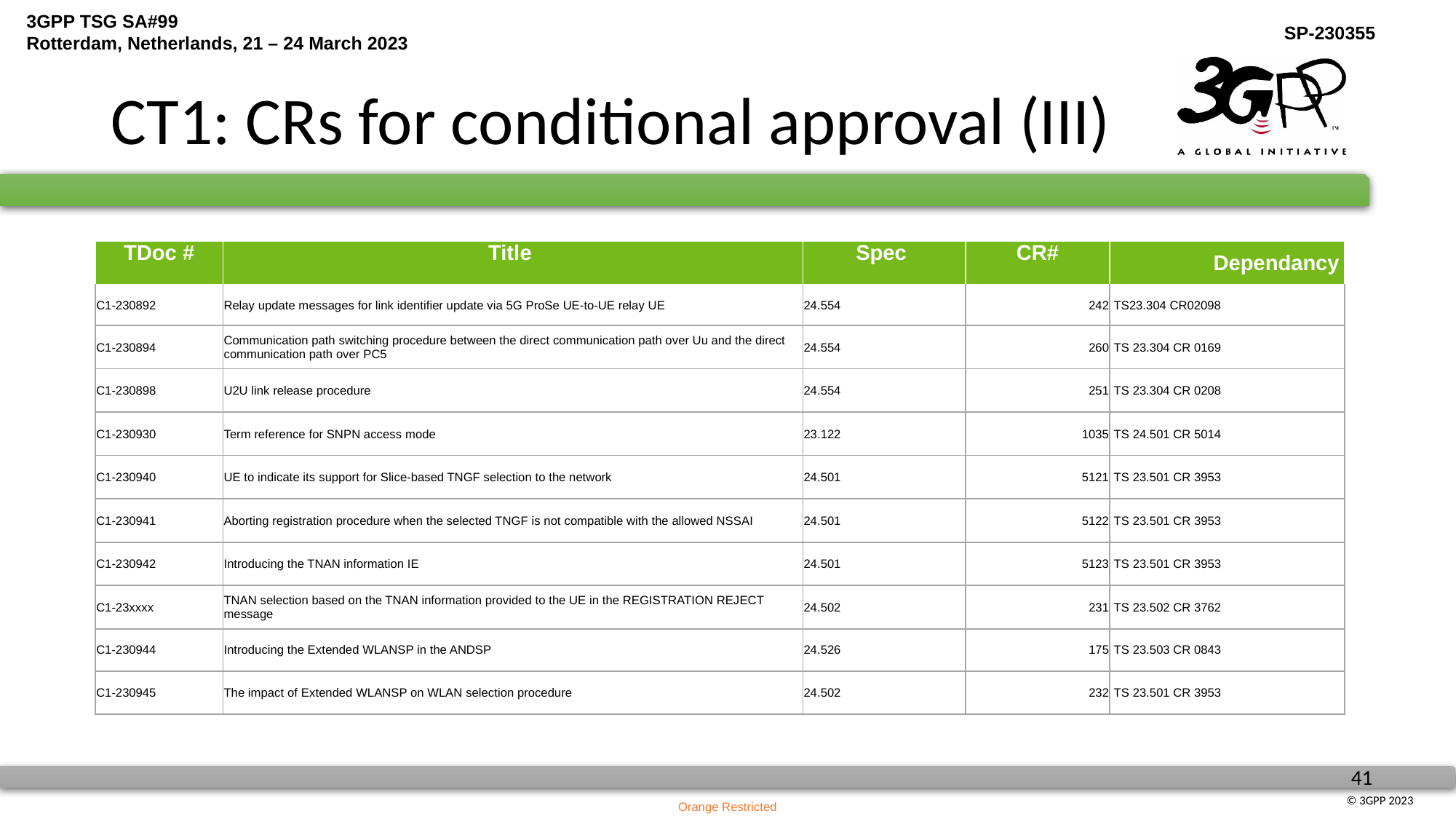

# CT1: CRs for conditional approval (III)
| TDoc # | Title | Spec | CR# | Dependancy |
| --- | --- | --- | --- | --- |
| C1-230892 | Relay update messages for link identifier update via 5G ProSe UE-to-UE relay UE | 24.554 | 242 | TS23.304 CR02098 |
| C1-230894 | Communication path switching procedure between the direct communication path over Uu and the direct communication path over PC5 | 24.554 | 260 | TS 23.304 CR 0169 |
| C1-230898 | U2U link release procedure | 24.554 | 251 | TS 23.304 CR 0208 |
| C1-230930 | Term reference for SNPN access mode | 23.122 | 1035 | TS 24.501 CR 5014 |
| C1-230940 | UE to indicate its support for Slice-based TNGF selection to the network | 24.501 | 5121 | TS 23.501 CR 3953 |
| C1-230941 | Aborting registration procedure when the selected TNGF is not compatible with the allowed NSSAI | 24.501 | 5122 | TS 23.501 CR 3953 |
| C1-230942 | Introducing the TNAN information IE | 24.501 | 5123 | TS 23.501 CR 3953 |
| C1-23xxxx | TNAN selection based on the TNAN information provided to the UE in the REGISTRATION REJECT message | 24.502 | 231 | TS 23.502 CR 3762 |
| C1-230944 | Introducing the Extended WLANSP in the ANDSP | 24.526 | 175 | TS 23.503 CR 0843 |
| C1-230945 | The impact of Extended WLANSP on WLAN selection procedure | 24.502 | 232 | TS 23.501 CR 3953 |